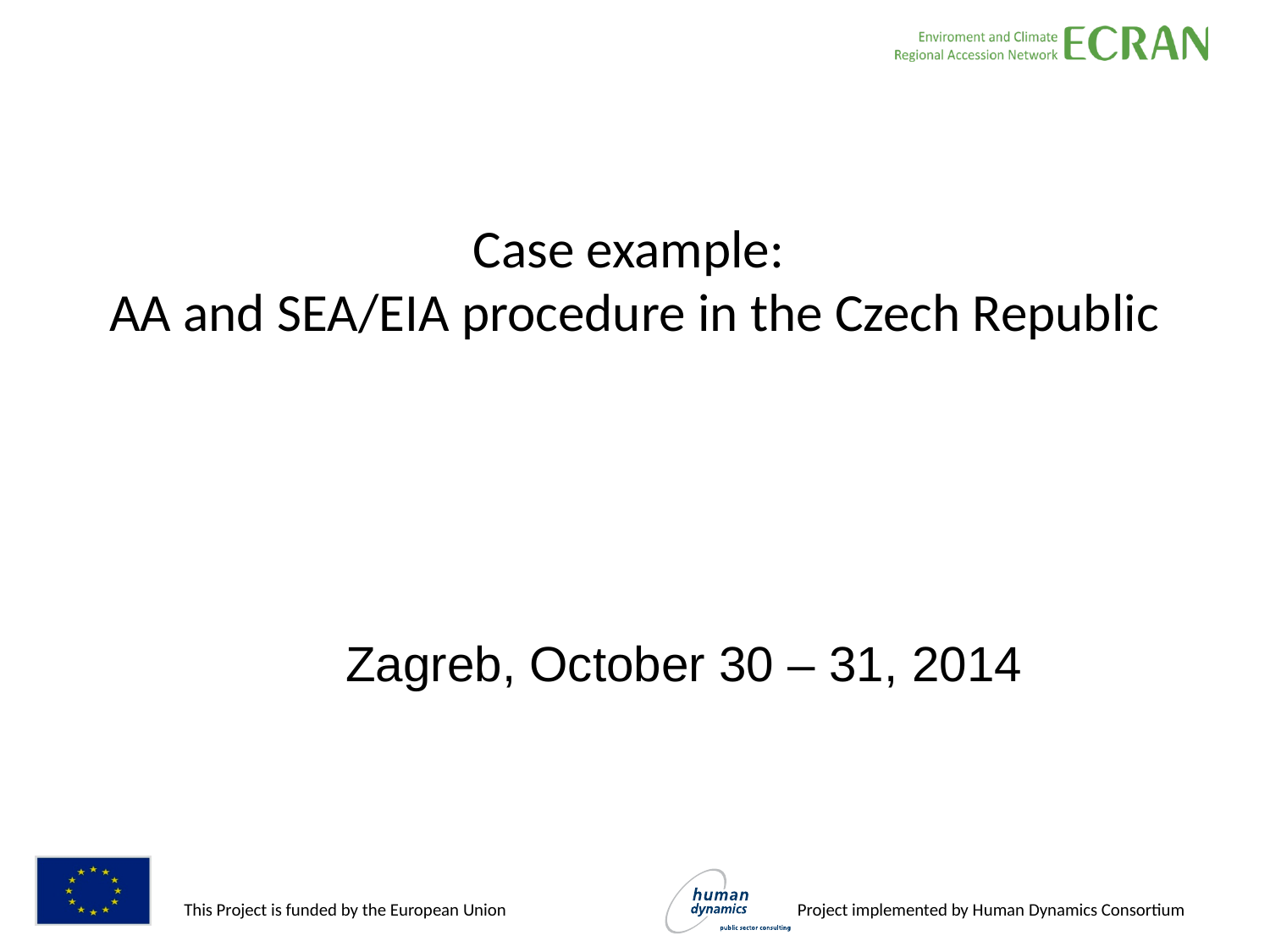

# Case example: AA and SEA/EIA procedure in the Czech Republic
Zagreb, October 30 – 31, 2014